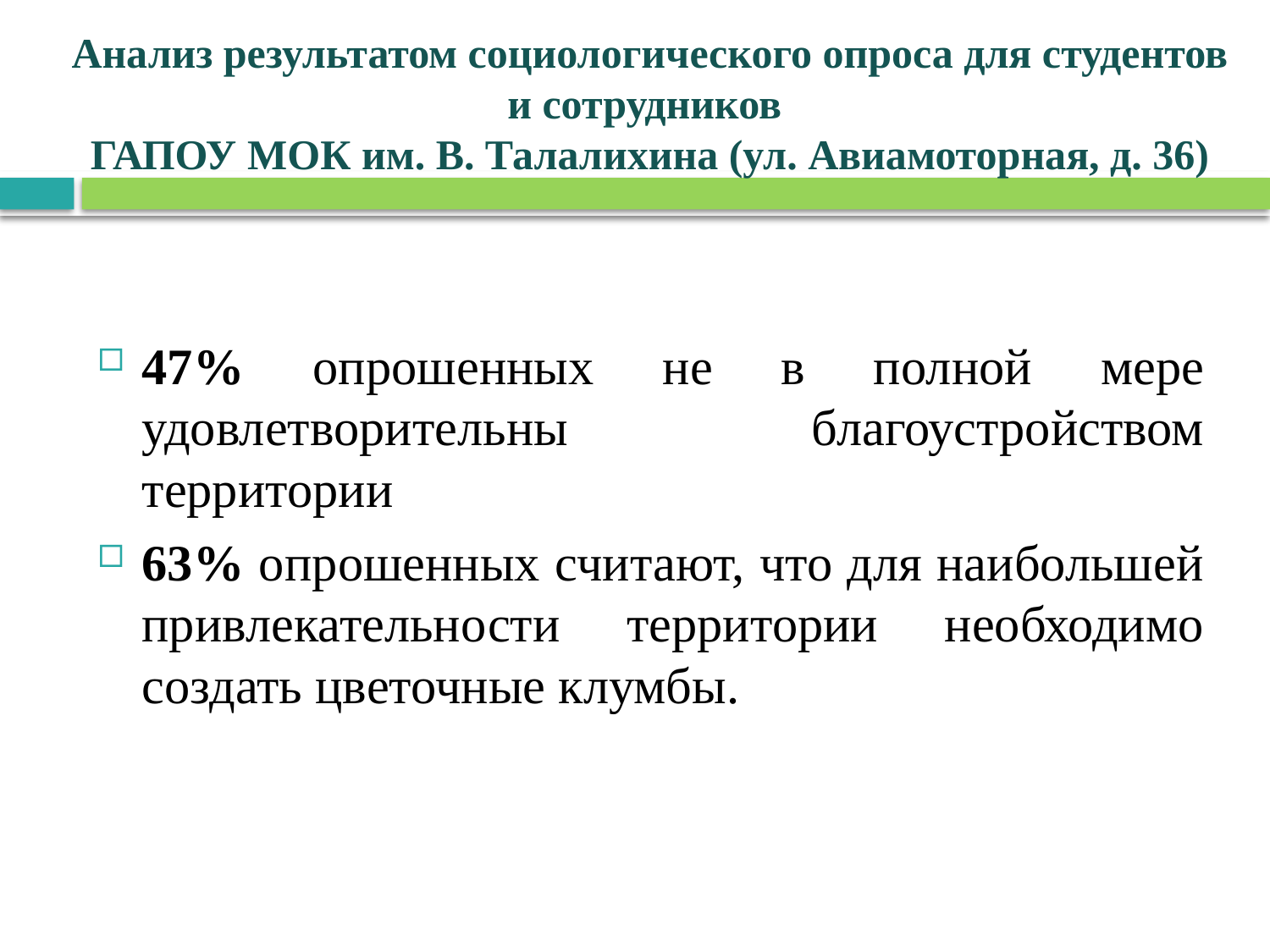

Анализ результатом социологического опроса для студентов
и сотрудников
ГАПОУ МОК им. В. Талалихина (ул. Авиамоторная, д. 36)
47% опрошенных не в полной мере удовлетворительны благоустройством территории
63% опрошенных считают, что для наибольшей привлекательности территории необходимо создать цветочные клумбы.